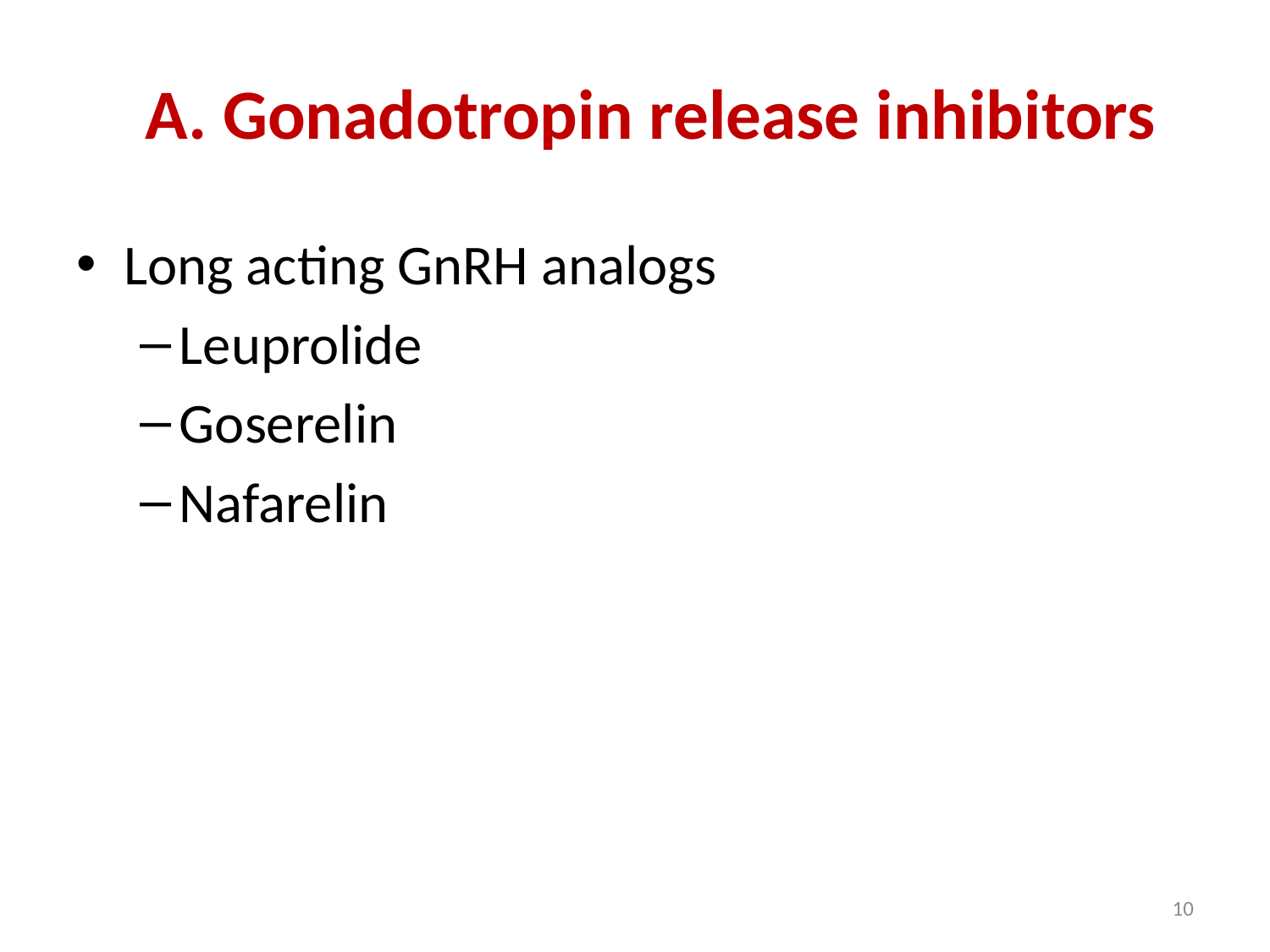

# A. Gonadotropin release inhibitors
Long acting GnRH analogs
Leuprolide
Goserelin
Nafarelin

10